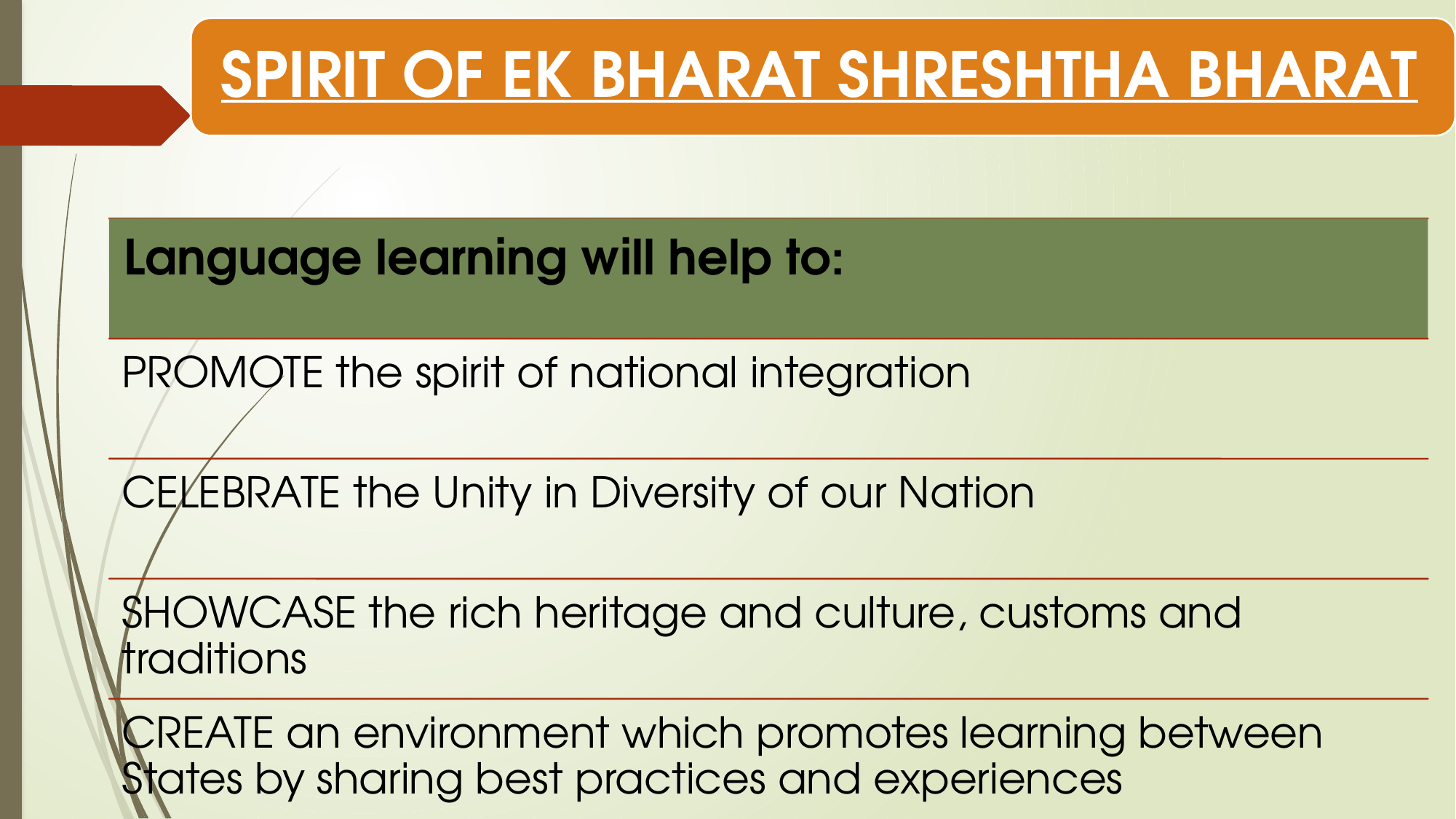

SPIRIT OF EK BHARAT SHRESHTHA BHARAT
Language learning will help to:
PROMOTE the spirit of national integration
CELEBRATE the Unity in Diversity of our Nation
SHOWCASE the rich heritage and culture, customs and traditions
CREATE an environment which promotes learning between States by sharing best practices and experiences